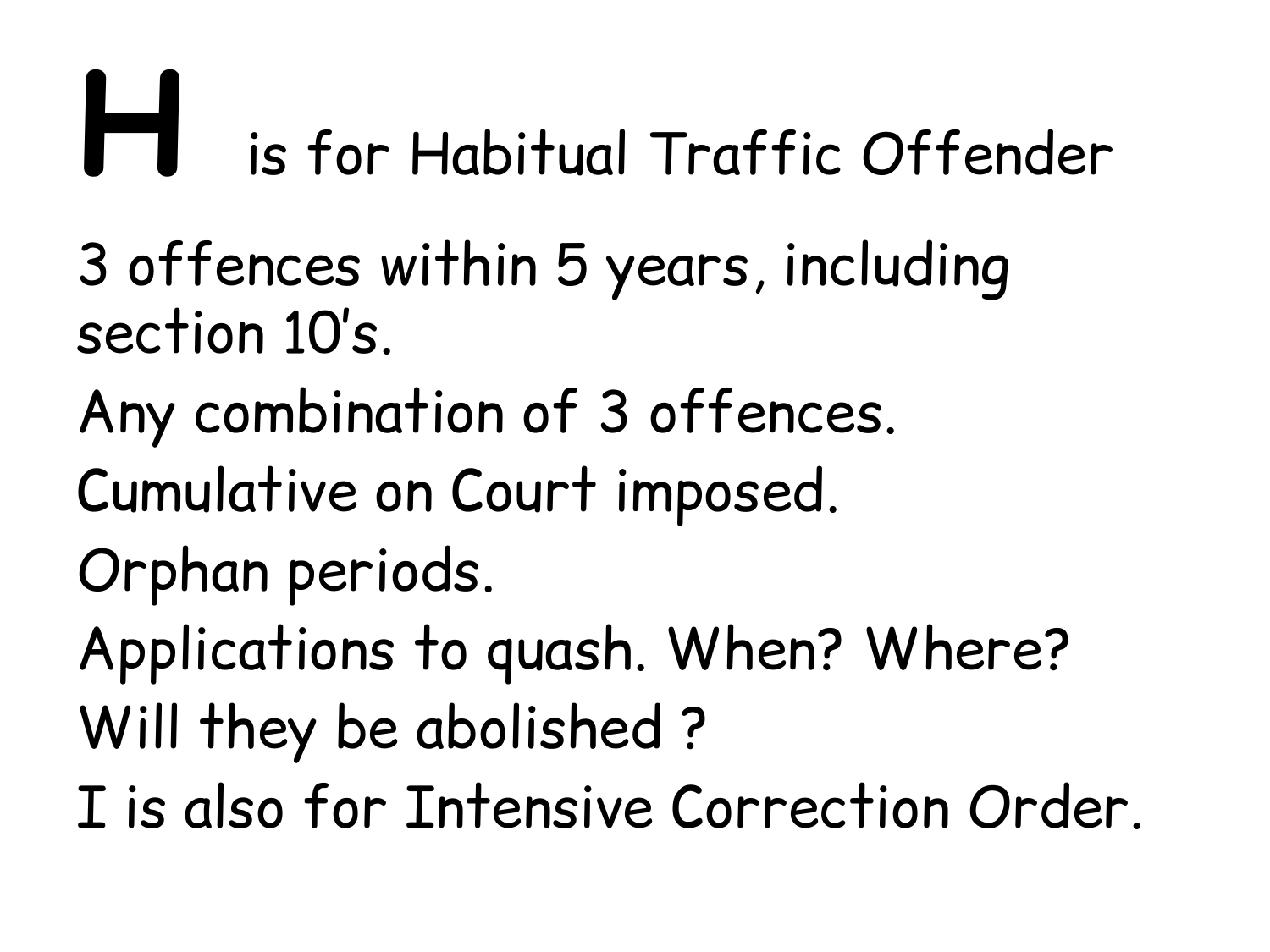

# H is for Habitual Traffic Offender
3 offences within 5 years, including section 10’s.
Any combination of 3 offences.
Cumulative on Court imposed.
Orphan periods.
Applications to quash. When? Where?
Will they be abolished ?
I is also for Intensive Correction Order.